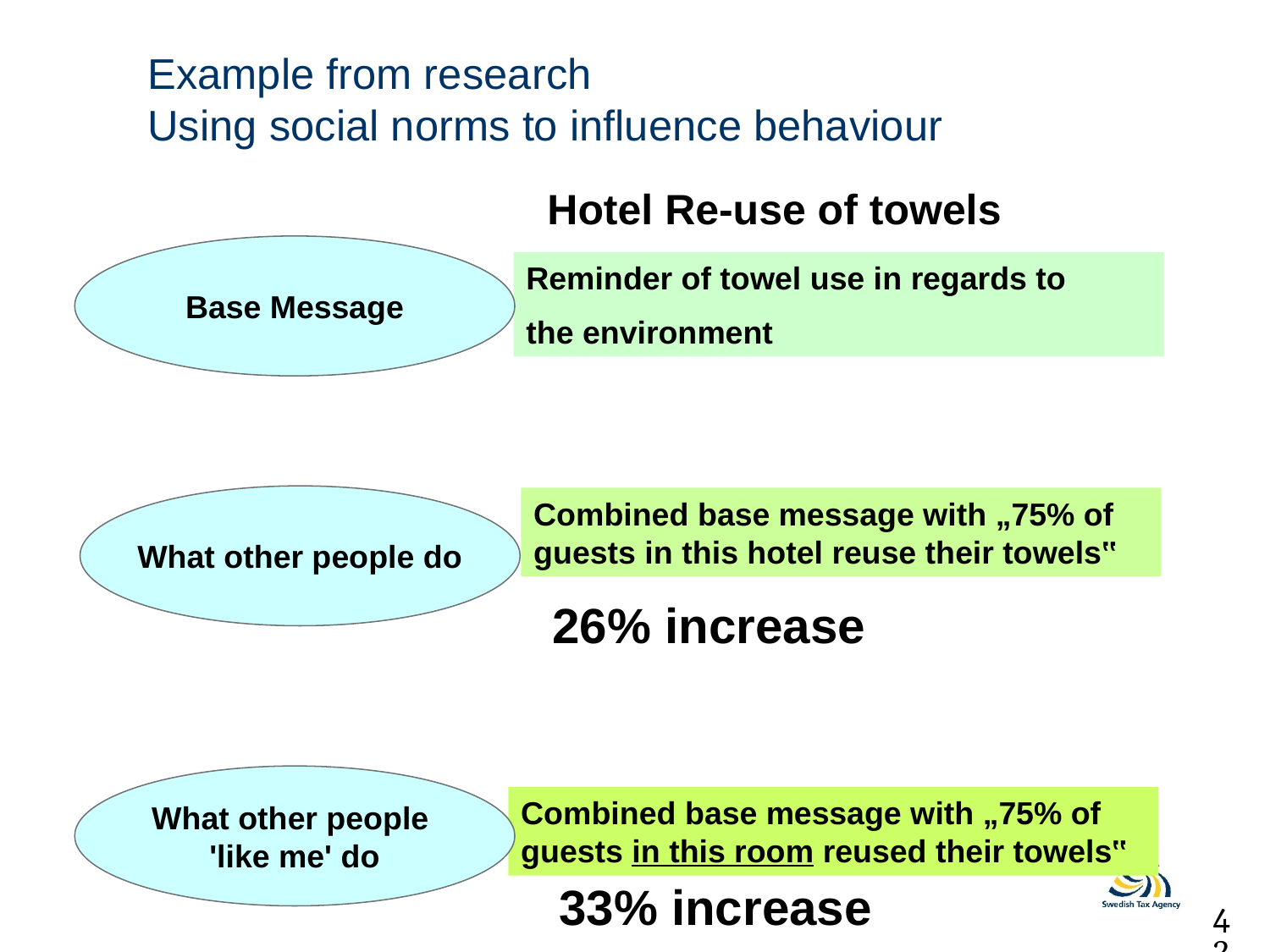

Example from research
Using social norms to influence behaviour
Hotel Re-use of towels
Base Message
Reminder of towel use in regards to
the environment
What other people do
Combined base message with „75% of guests in this hotel reuse their towels‟
26% increase
What other people
'like me' do
Combined base message with „75% of guests in this room reused their towels‟
33% increase
42